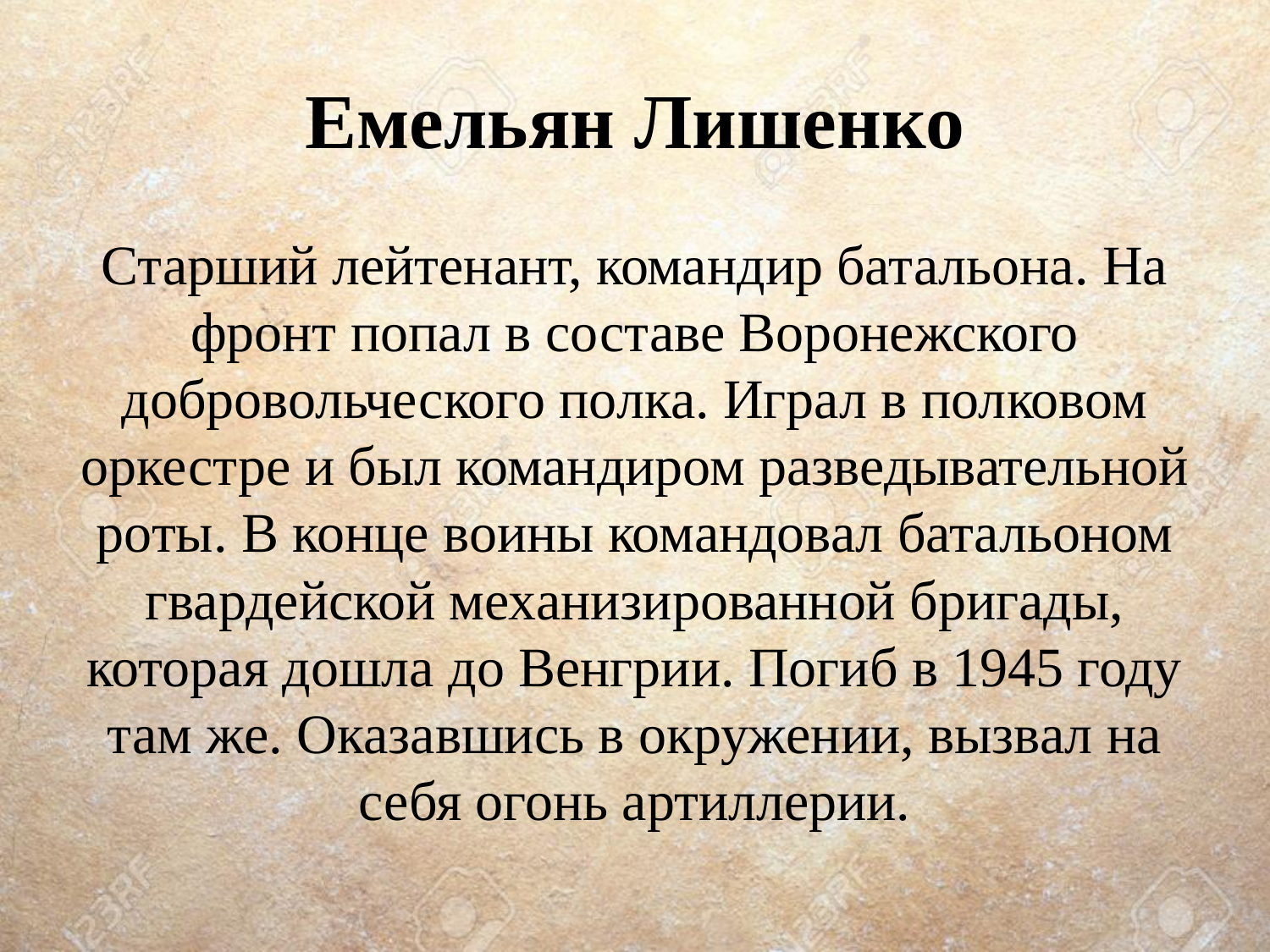

# Емельян Лишенко
Старший лейтенант, командир батальона. На фронт попал в составе Воронежского добровольческого полка. Играл в полковом оркестре и был командиром разведывательной роты. В конце воины командовал батальоном гвардейской механизированной бригады, которая дошла до Венгрии. Погиб в 1945 году там же. Оказавшись в окружении, вызвал на себя огонь артиллерии.